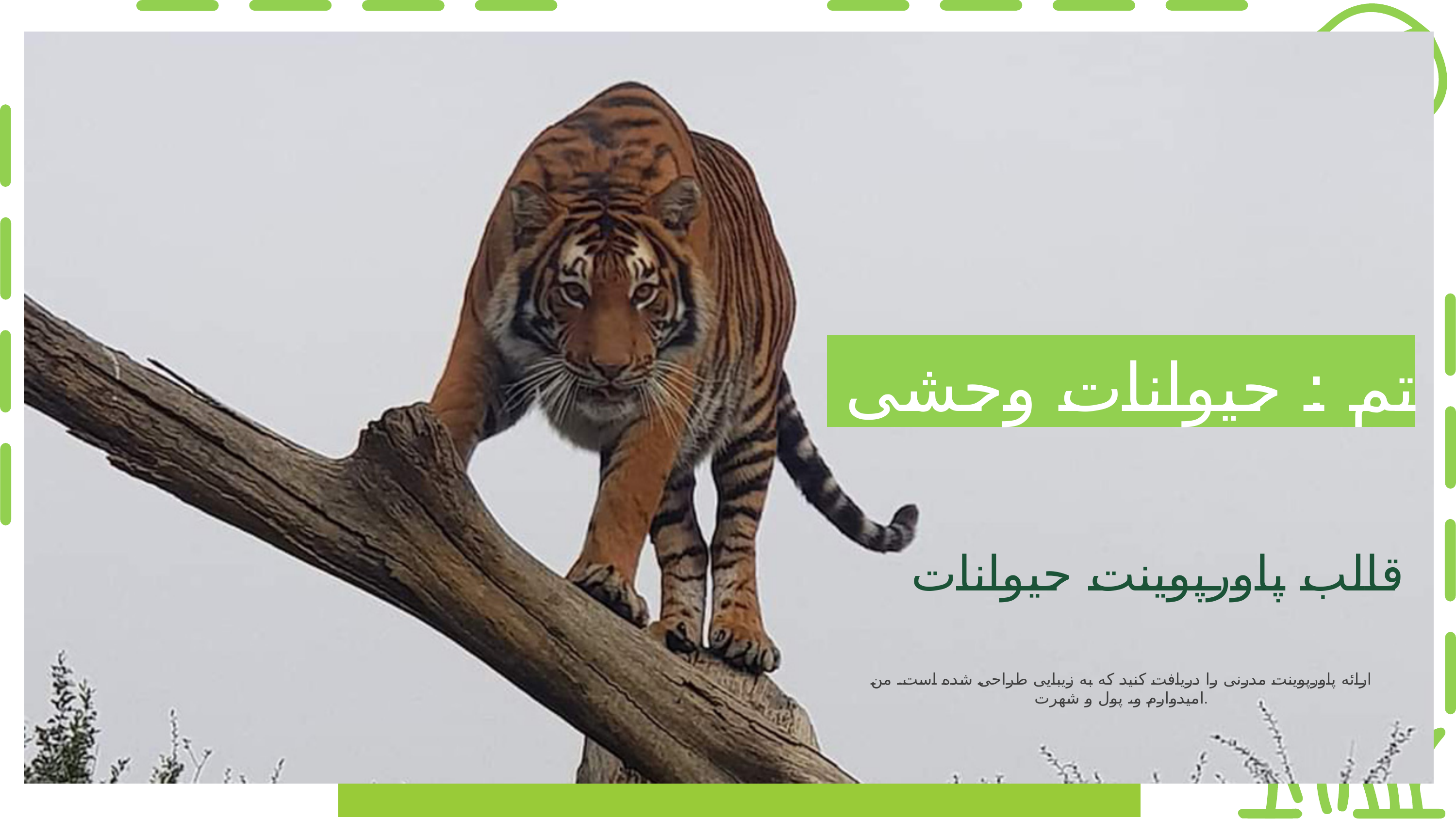

تم : حیوانات وحشی

قالب پاورپوینت حیوانات

ارائه پاورپوینت مدرنی را دریافت کنید که به زیبایی طراحی شده است. من امیدوارم و، پول و شهرت.